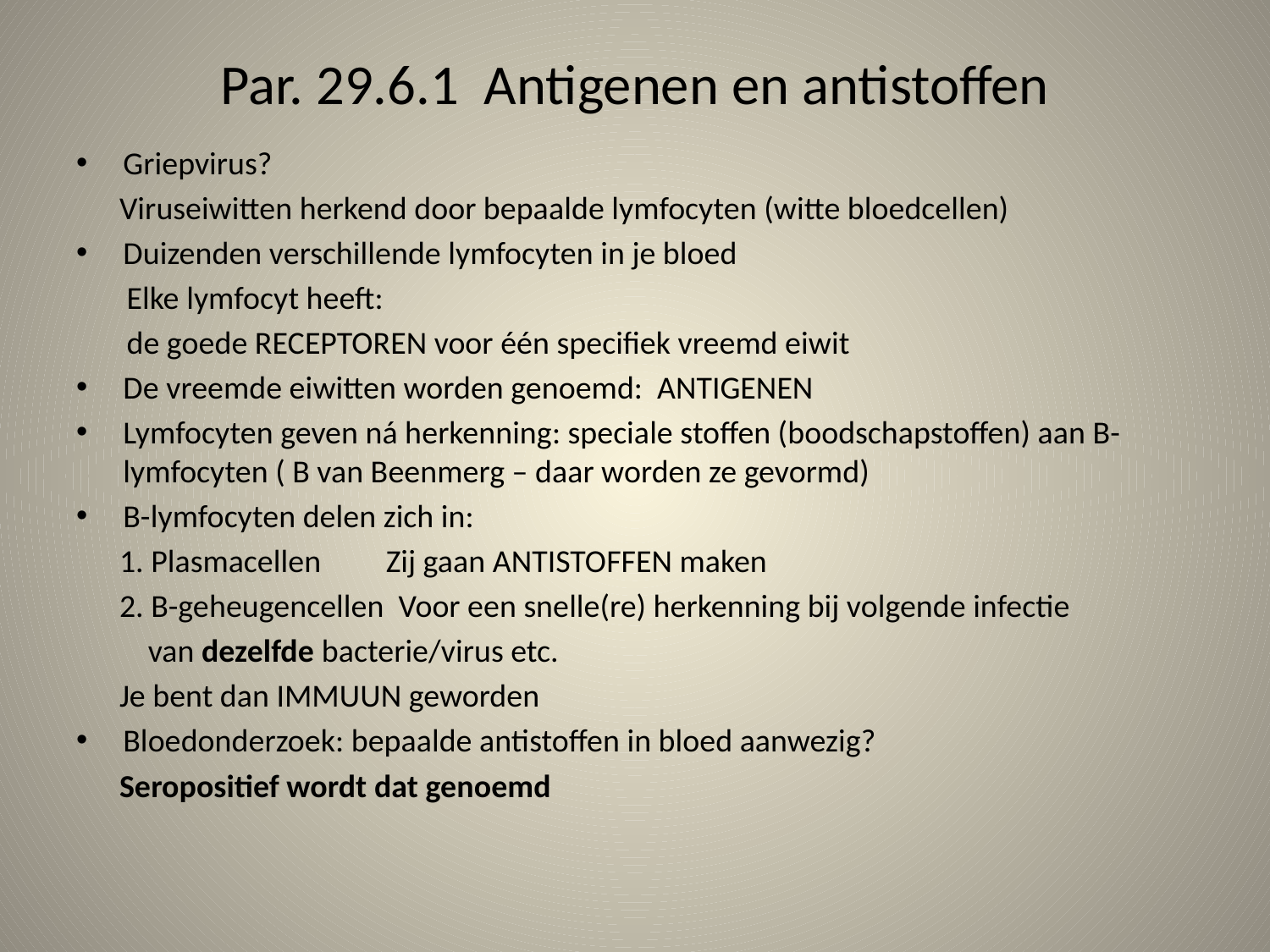

# Par. 29.6.1  Antigenen en antistoffen
Griepvirus?
      Viruseiwitten herkend door bepaalde lymfocyten (witte bloedcellen)
Duizenden verschillende lymfocyten in je bloed
       Elke lymfocyt heeft:
       de goede RECEPTOREN voor één specifiek vreemd eiwit
De vreemde eiwitten worden genoemd:  ANTIGENEN
Lymfocyten geven ná herkenning: speciale stoffen (boodschapstoffen) aan B-lymfocyten ( B van Beenmerg – daar worden ze gevormd)
B-lymfocyten delen zich in:
      1. Plasmacellen         Zij gaan ANTISTOFFEN maken
      2. B-geheugencellen  Voor een snelle(re) herkenning bij volgende infectie
          van dezelfde bacterie/virus etc.
      Je bent dan IMMUUN geworden
Bloedonderzoek: bepaalde antistoffen in bloed aanwezig?
      Seropositief wordt dat genoemd